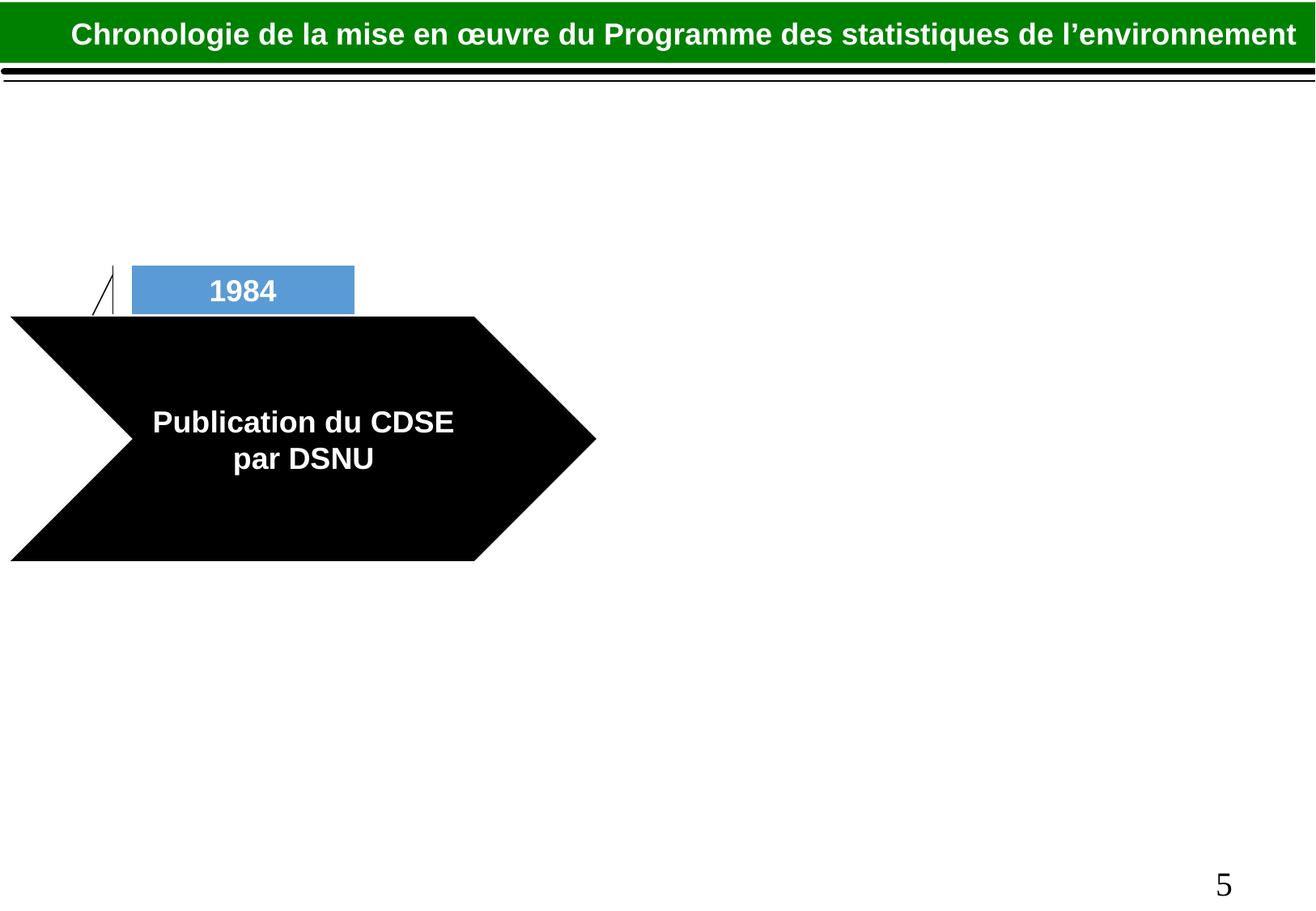

Chronologie de la mise en œuvre du Programme des statistiques de l’environnement

1984
Publication du CDSE par DSNU
5